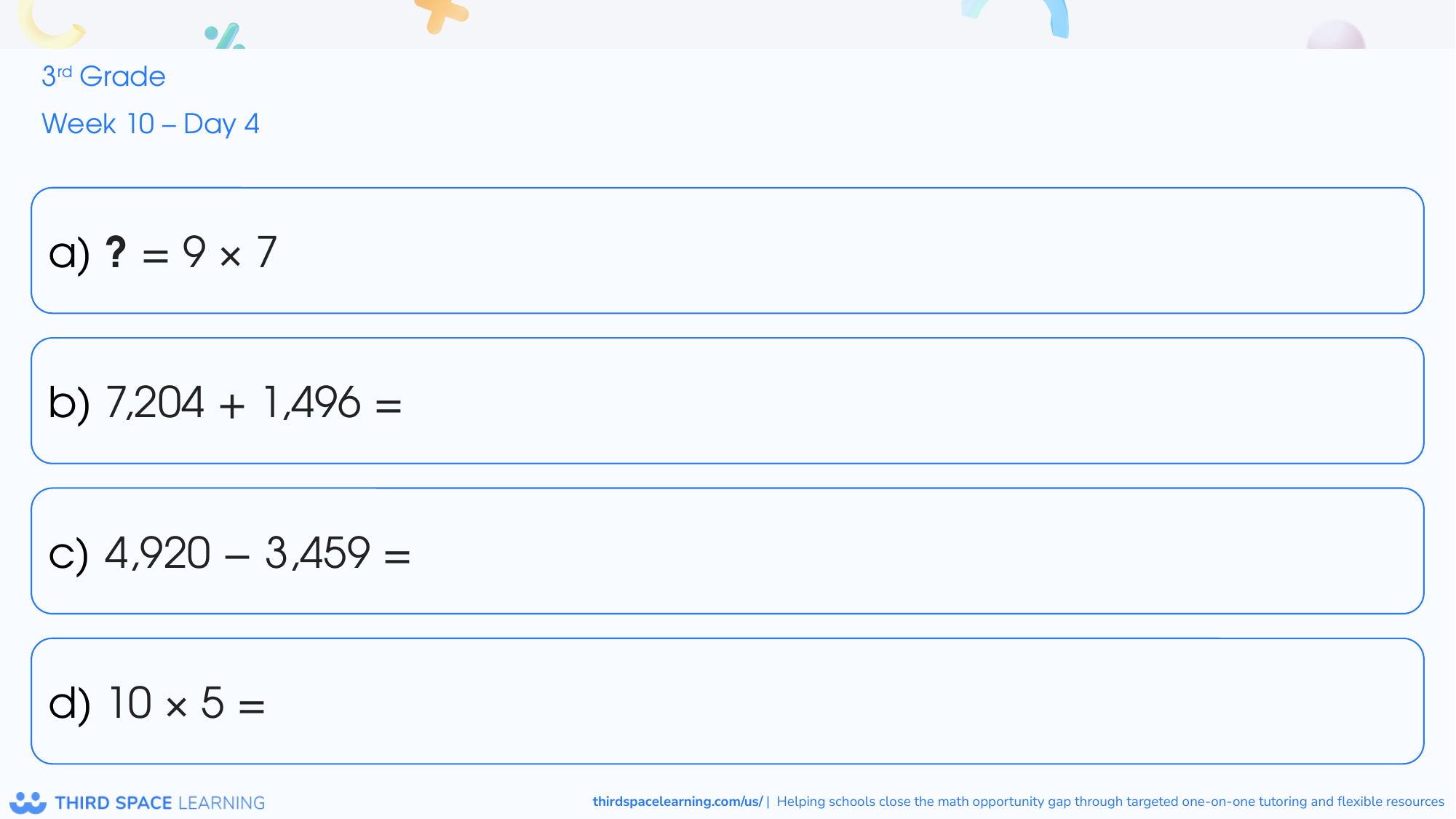

3rd Grade
Week 10 – Day 4
? = 9 × 7
7,204 + 1,496 =
4,920 − 3,459 =
10 × 5 =